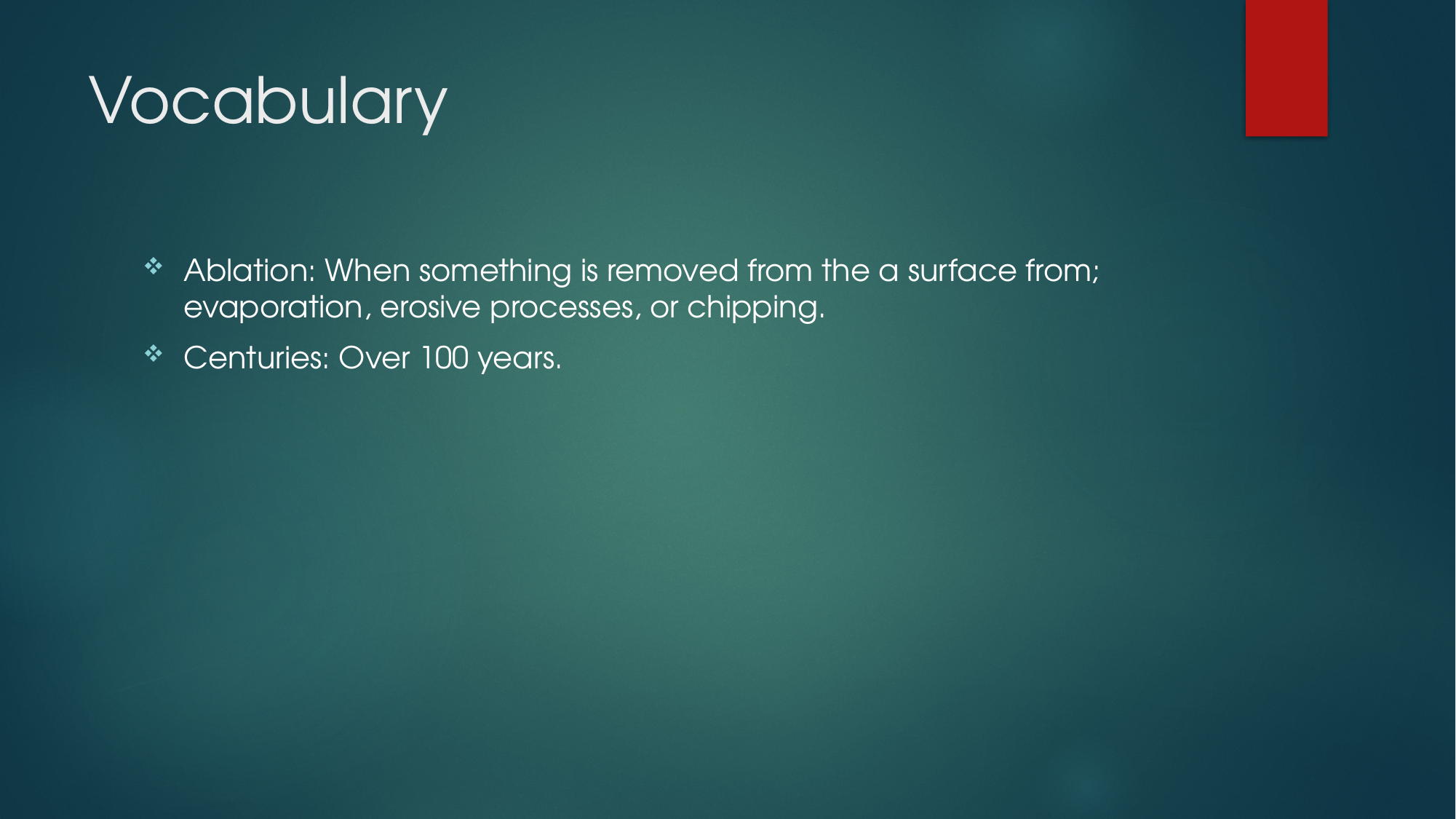

# Vocabulary
Ablation: When something is removed from the a surface from; evaporation, erosive processes, or chipping.
Centuries: Over 100 years.